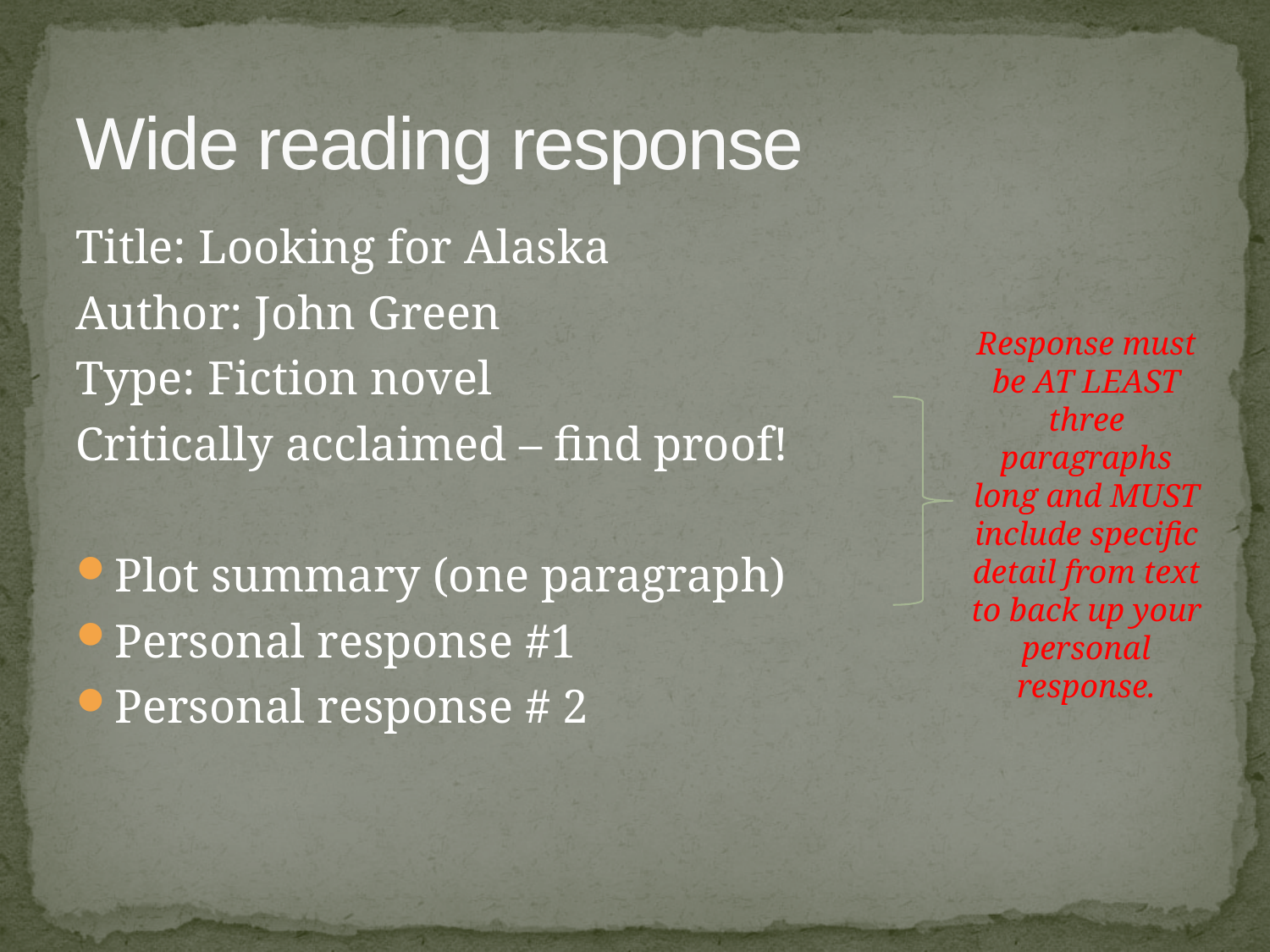

# Wide reading response
Title: Looking for Alaska
Author: John Green
Type: Fiction novel
Critically acclaimed – find proof!

Plot summary (one paragraph)
Personal response #1
Personal response # 2
Response must be AT LEAST three paragraphs long and MUST include specific detail from text to back up your personal response.